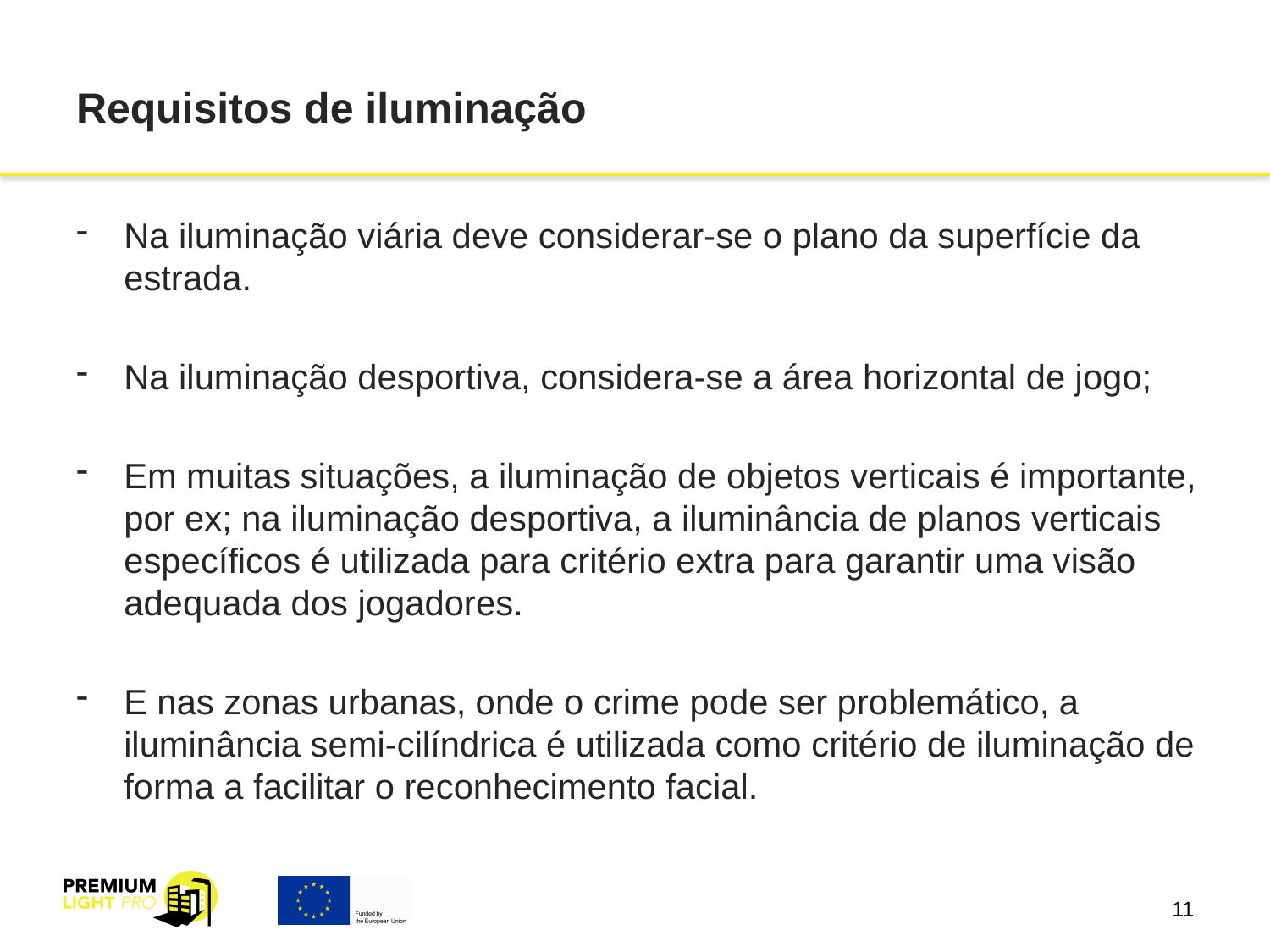

# Requisitos de iluminação
Na iluminação viária deve considerar-se o plano da superfície da estrada.

Na iluminação desportiva, considera-se a área horizontal de jogo;

Em muitas situações, a iluminação de objetos verticais é importante, por ex; na iluminação desportiva, a iluminância de planos verticais específicos é utilizada para critério extra para garantir uma visão adequada dos jogadores.

E nas zonas urbanas, onde o crime pode ser problemático, a iluminância semi-cilíndrica é utilizada como critério de iluminação de forma a facilitar o reconhecimento facial.